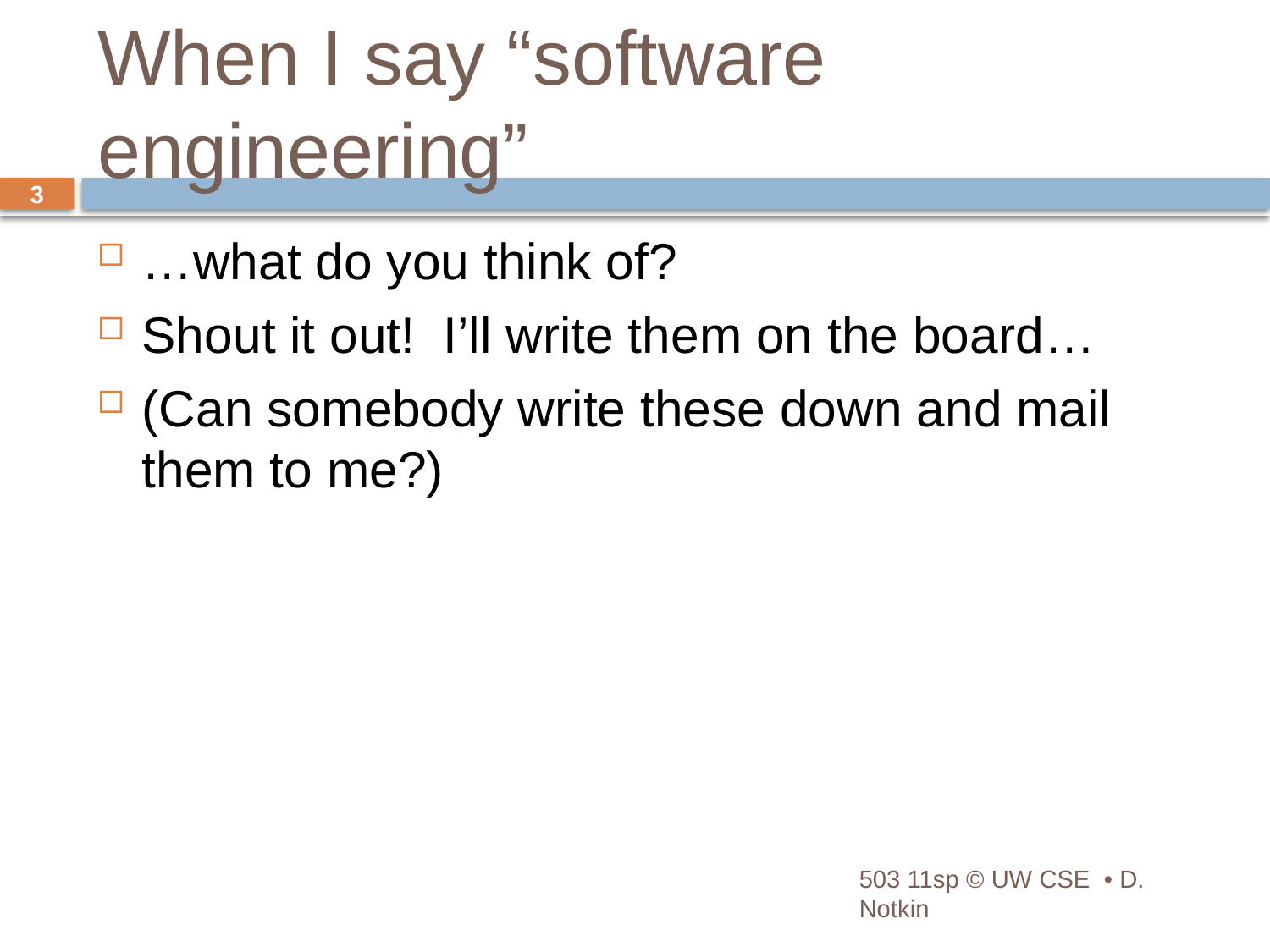

# When I say “software engineering”
3
…what do you think of?
Shout it out!  I’ll write them on the board…
(Can somebody write these down and mail them to me?)
503 11sp © UW CSE  • D. Notkin